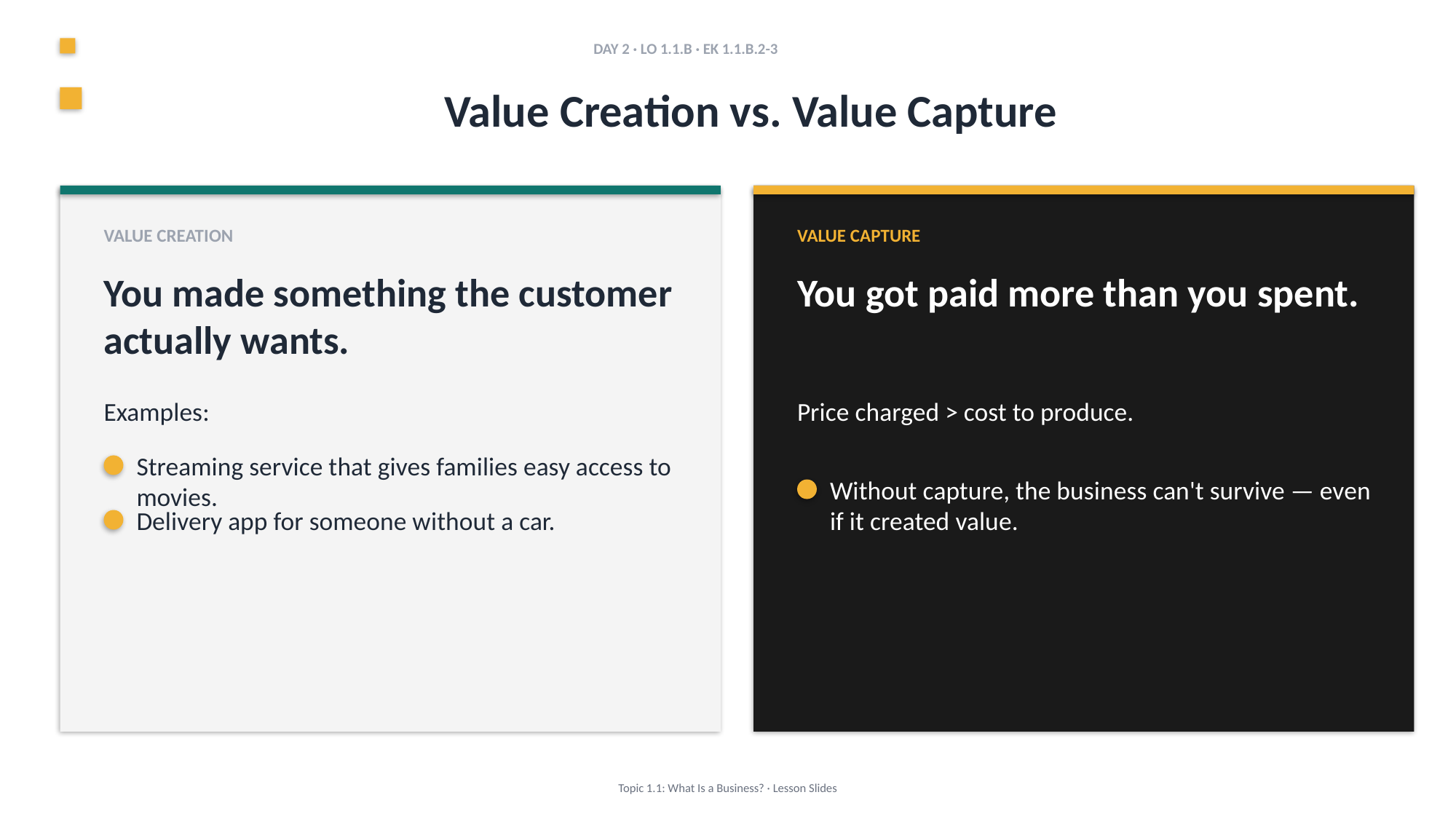

DAY 2 · LO 1.1.B · EK 1.1.B.2-3

Value Creation vs. Value Capture

VALUE CREATION
VALUE CAPTURE
You made something the customer actually wants.
You got paid more than you spent.
Examples:
Price charged > cost to produce.
Streaming service that gives families easy access to movies.

Without capture, the business can't survive — even if it created value.

Delivery app for someone without a car.

Topic 1.1: What Is a Business? · Lesson Slides